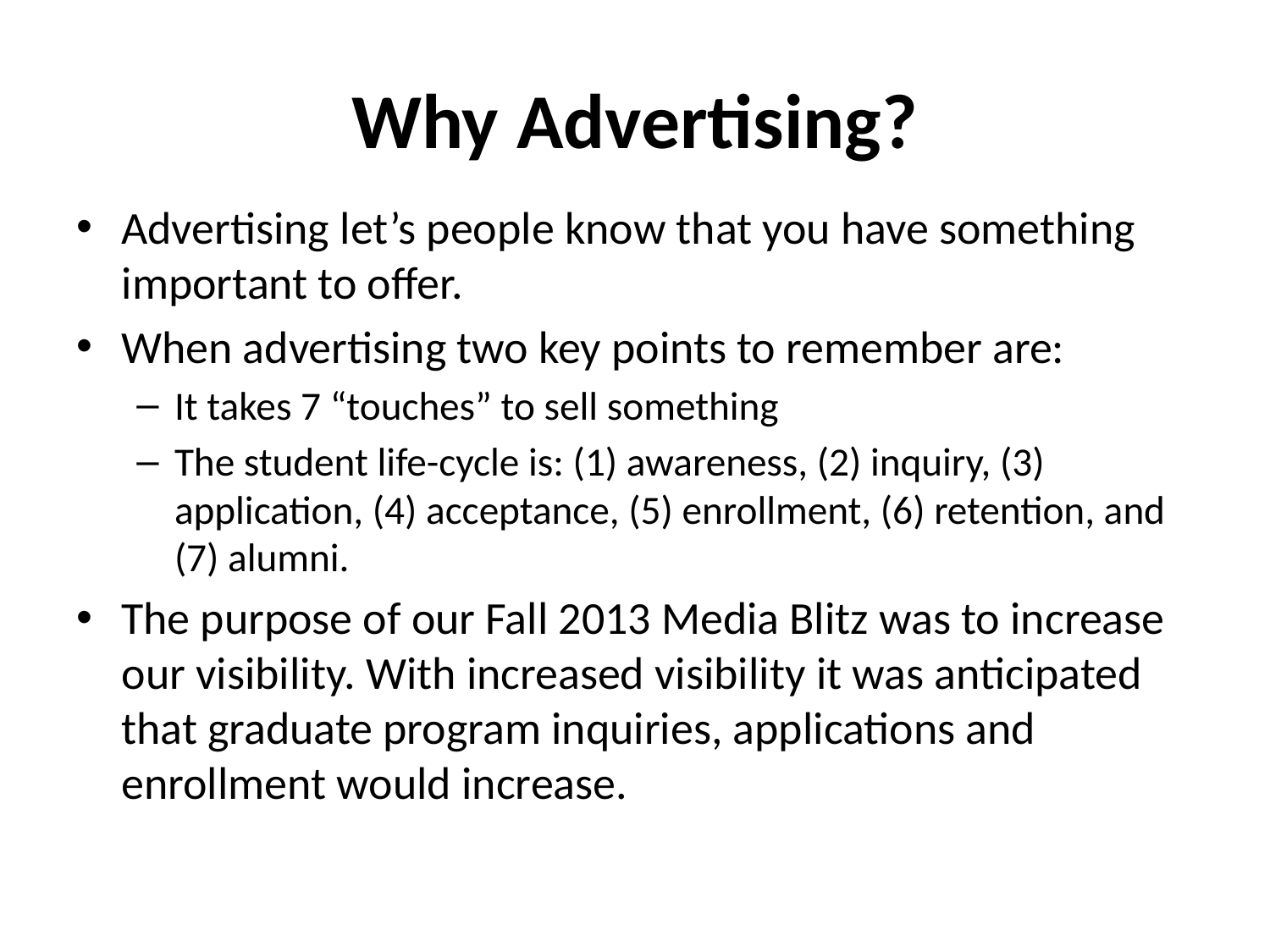

# Why Advertising?
Advertising let’s people know that you have something important to offer.
When advertising two key points to remember are:
It takes 7 “touches” to sell something
The student life-cycle is: (1) awareness, (2) inquiry, (3) application, (4) acceptance, (5) enrollment, (6) retention, and (7) alumni.
The purpose of our Fall 2013 Media Blitz was to increase our visibility. With increased visibility it was anticipated that graduate program inquiries, applications and enrollment would increase.